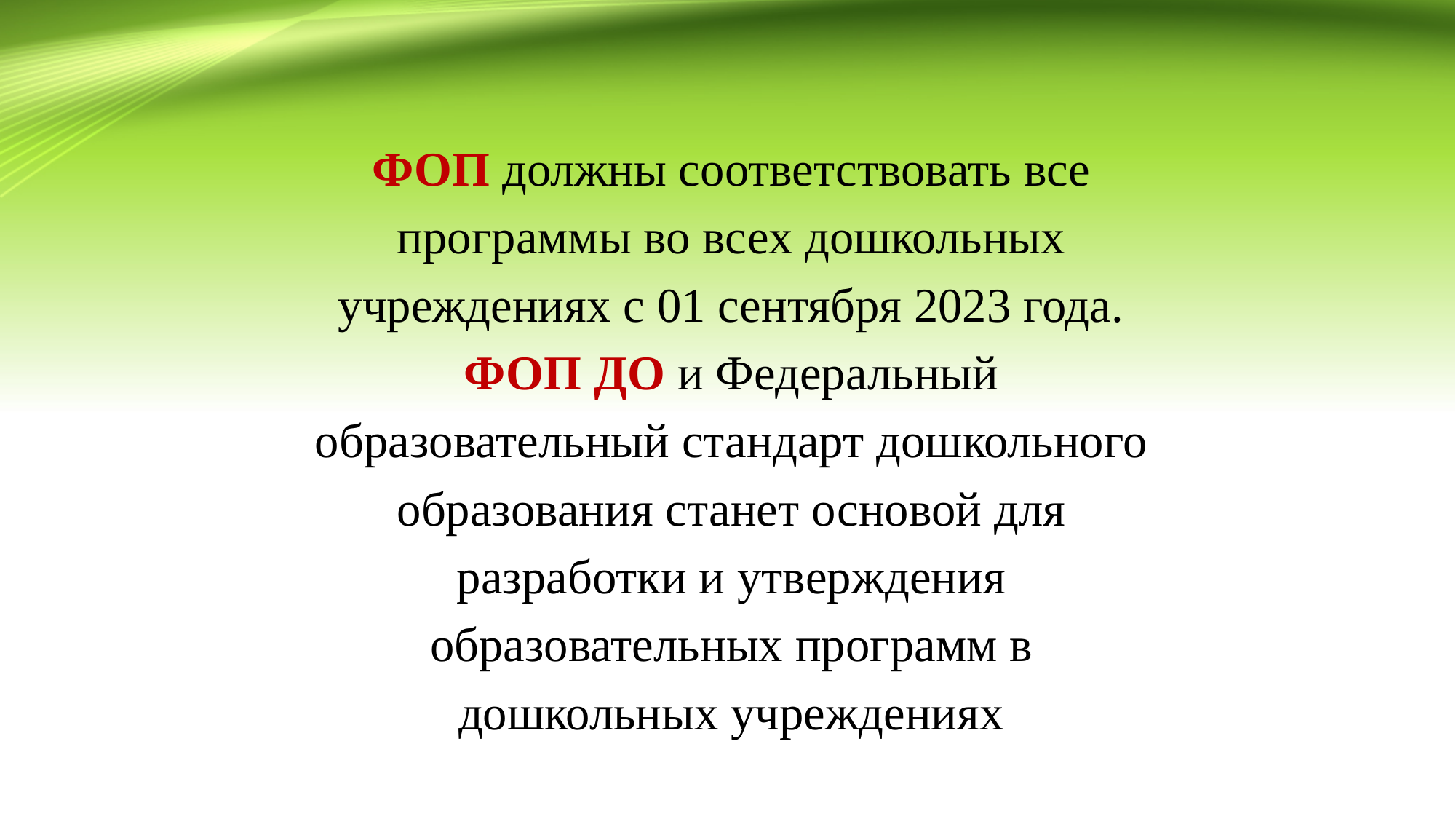

ФОП должны соответствовать все
программы во всех дошкольных
учреждениях с 01 сентября 2023 года.
ФОП ДО и Федеральный
образовательный стандарт дошкольного
образования станет основой для
разработки и утверждения
образовательных программ в
дошкольных учреждениях